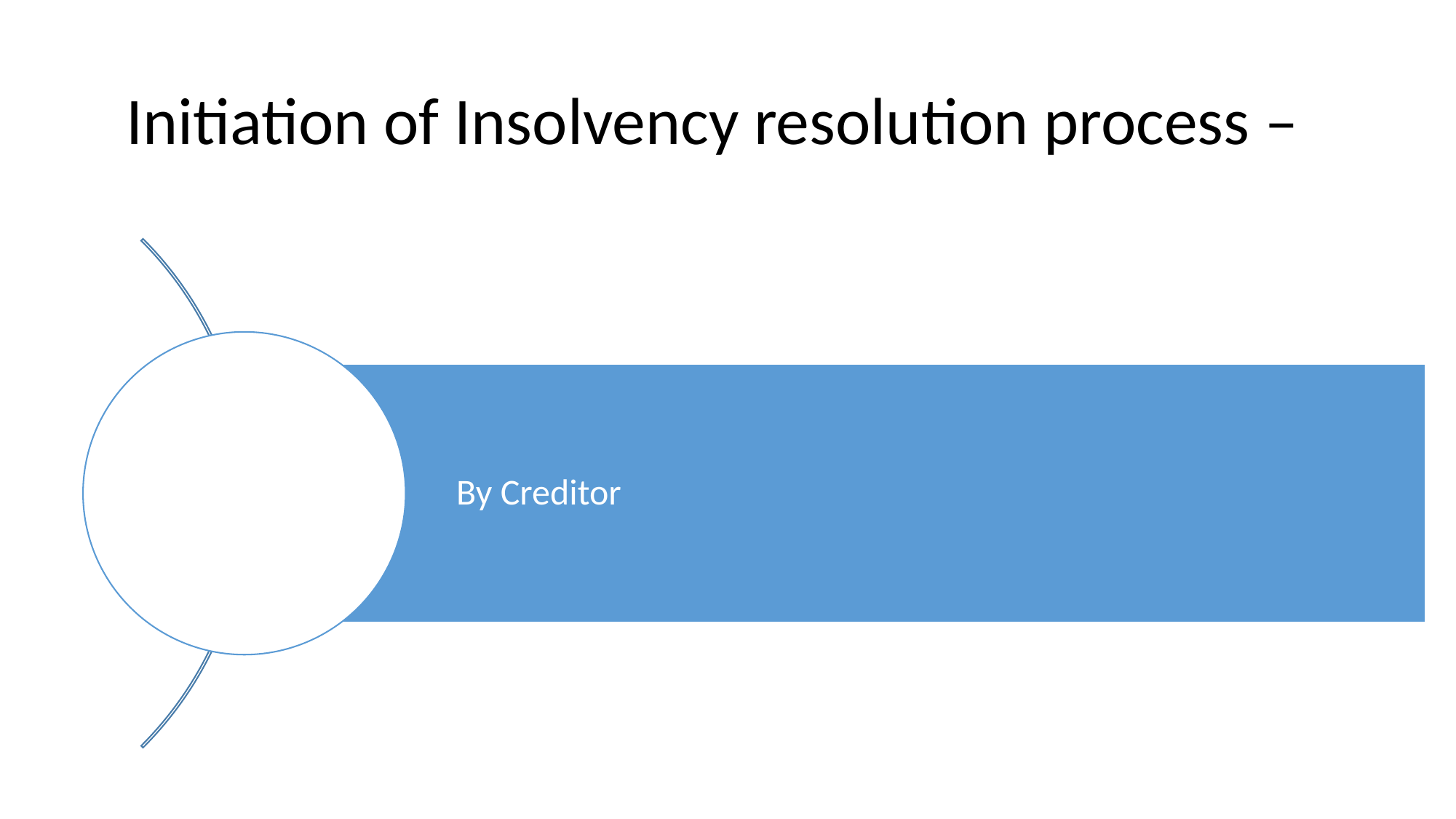

# Initiation of Insolvency resolution process –
By Creditor